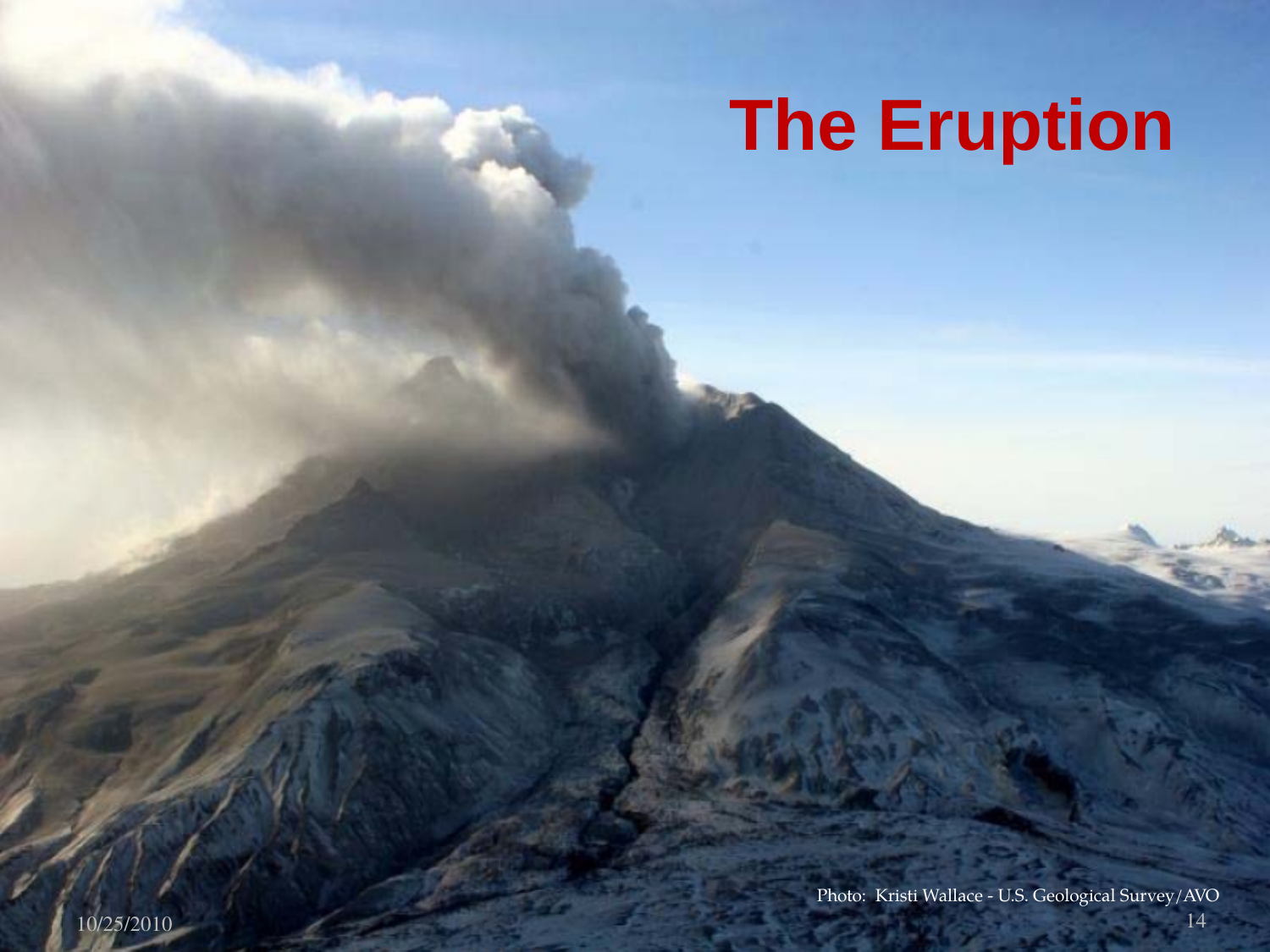

# The Eruption
Photo:  Kristi Wallace - U.S. Geological Survey/AVO
10/25/2010
14